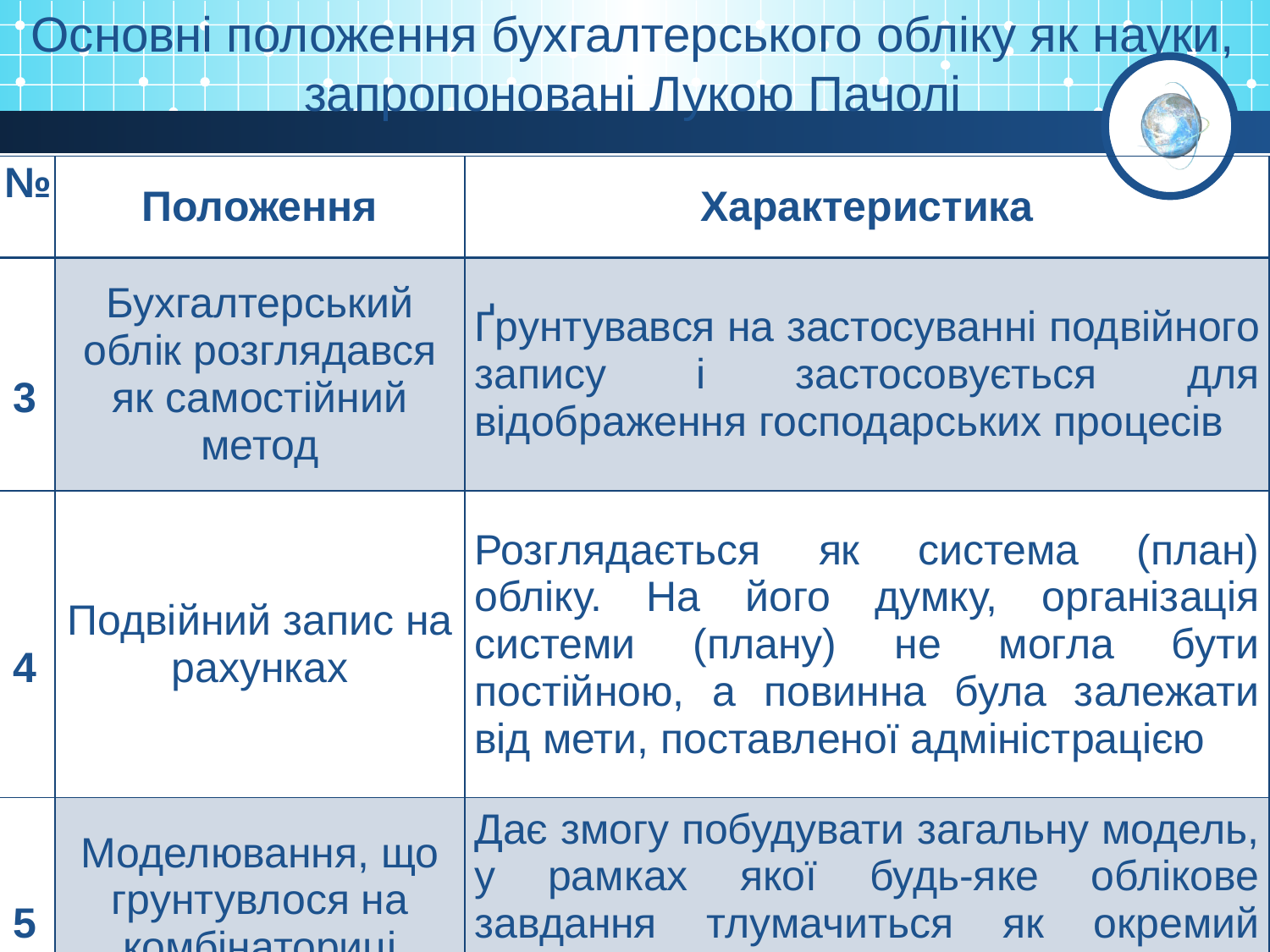

Основні положення бухгалтерського обліку як науки, запропоновані Лукою Пачолі
| № | Положення | Характеристика |
| --- | --- | --- |
| 3 | Бухгалтерський облік розглядався як самостійний метод | Ґрунтувався на застосуванні подвійного запису і застосовується для відображення господарських процесів |
| 4 | Подвійний запис на рахунках | Розглядається як система (план) обліку. На його думку, організація системи (плану) не могла бути постійною, а повинна була залежати від мети, поставленої адміністрацією |
| 5 | Моделювання, що грунтувлося на комбінаториці | Дає змогу побудувати загальну модель, у рамках якої будь-яке облікове завдання тлумачиться як окремий випадок |